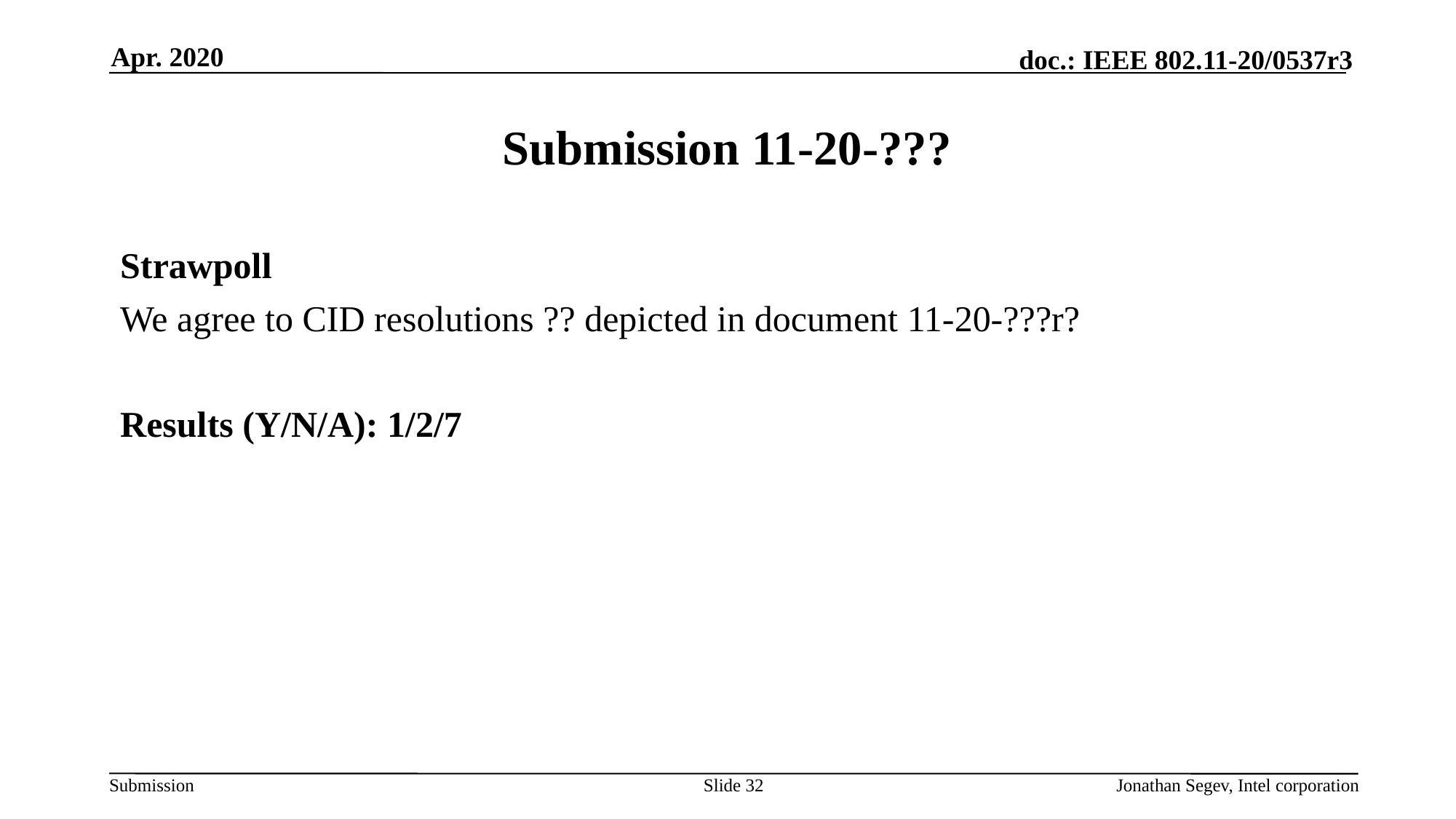

Apr. 2020
# Submission 11-20-???
Strawpoll
We agree to CID resolutions ?? depicted in document 11-20-???r?

Results (Y/N/A): 1/2/7
Slide 32
Jonathan Segev, Intel corporation